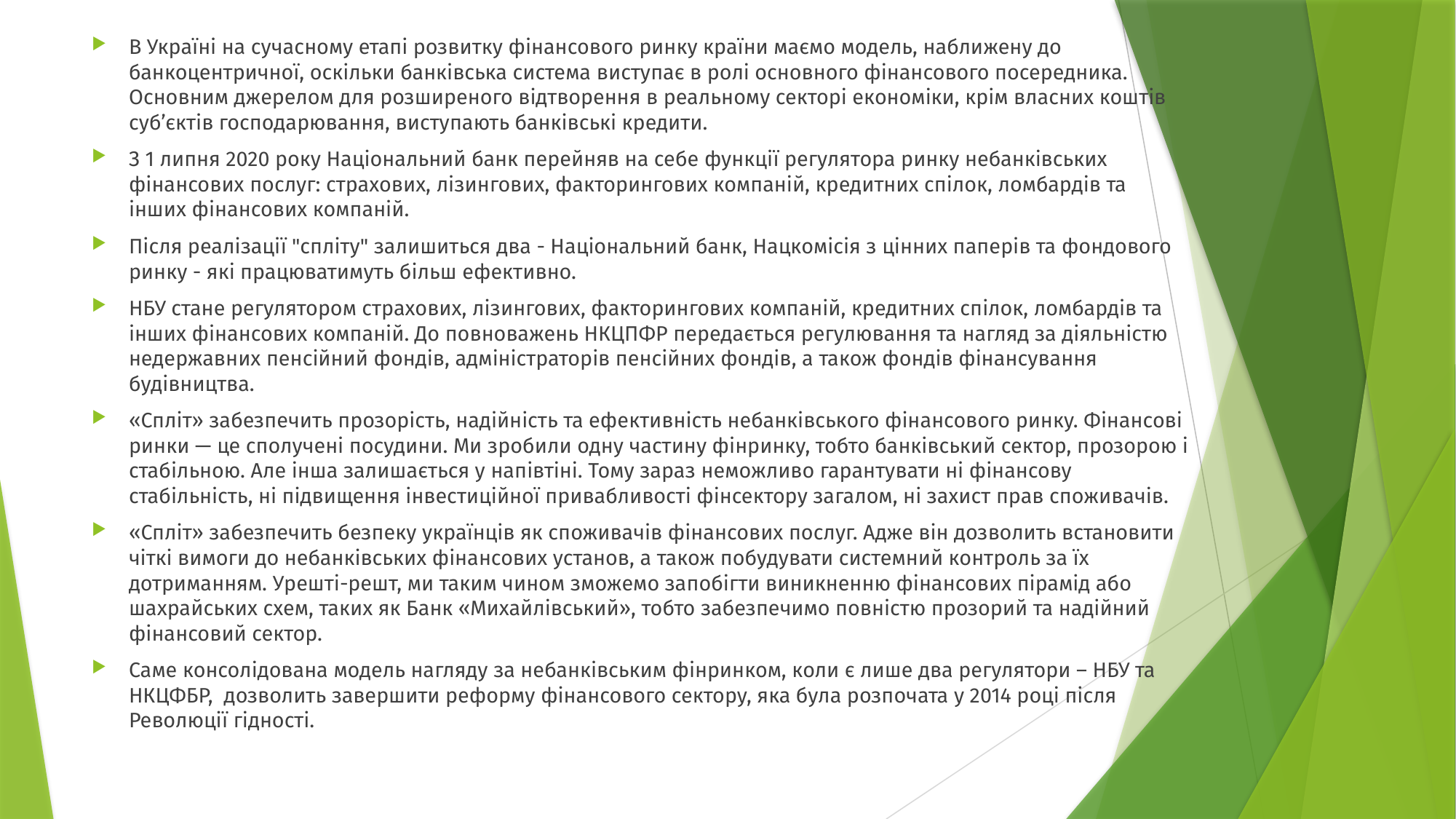

В Україні на сучасному етапі розвитку фінансового ринку країни маємо модель, наближену до банкоцентричної, оскільки банківська система виступає в ролі основного фінансового посередника. Основним джерелом для розширеного відтворення в реальному секторі економіки, крім власних коштів суб’єктів господарювання, виступають банківські кредити.
З 1 липня 2020 року Національний банк перейняв на себе функції регулятора ринку небанківських фінансових послуг: страхових, лізингових, факторингових компаній, кредитних спілок, ломбардів та інших фінансових компаній.
Після реалізації "спліту" залишиться два - Національний банк, Нацкомісія з цінних паперів та фондового ринку - які працюватимуть більш ефективно.
НБУ стане регулятором страхових, лізингових, факторингових компаній, кредитних спілок, ломбардів та інших фінансових компаній. До повноважень НКЦПФР передається регулювання та нагляд за діяльністю недержавних пенсійний фондів, адміністраторів пенсійних фондів, а також фондів фінансування будівництва.
«Спліт» забезпечить прозорість, надійність та ефективність небанківського фінансового ринку. Фінансові ринки — це сполучені посудини. Ми зробили одну частину фінринку, тобто банківський сектор, прозорою і стабільною. Але інша залишається у напівтіні. Тому зараз неможливо гарантувати ні фінансову стабільність, ні підвищення інвестиційної привабливості фінсектору загалом, ні захист прав споживачів.
«Спліт» забезпечить безпеку українців як споживачів фінансових послуг. Адже він дозволить встановити чіткі вимоги до небанківських фінансових установ, а також побудувати системний контроль за їх дотриманням. Урешті-решт, ми таким чином зможемо запобігти виникненню фінансових пірамід або шахрайських схем, таких як Банк «Михайлівський», тобто забезпечимо повністю прозорий та надійний фінансовий сектор.
Саме консолідована модель нагляду за небанківським фінринком, коли є лише два регулятори – НБУ та НКЦФБР,  дозволить завершити реформу фінансового сектору, яка була розпочата у 2014 році після Революції гідності.